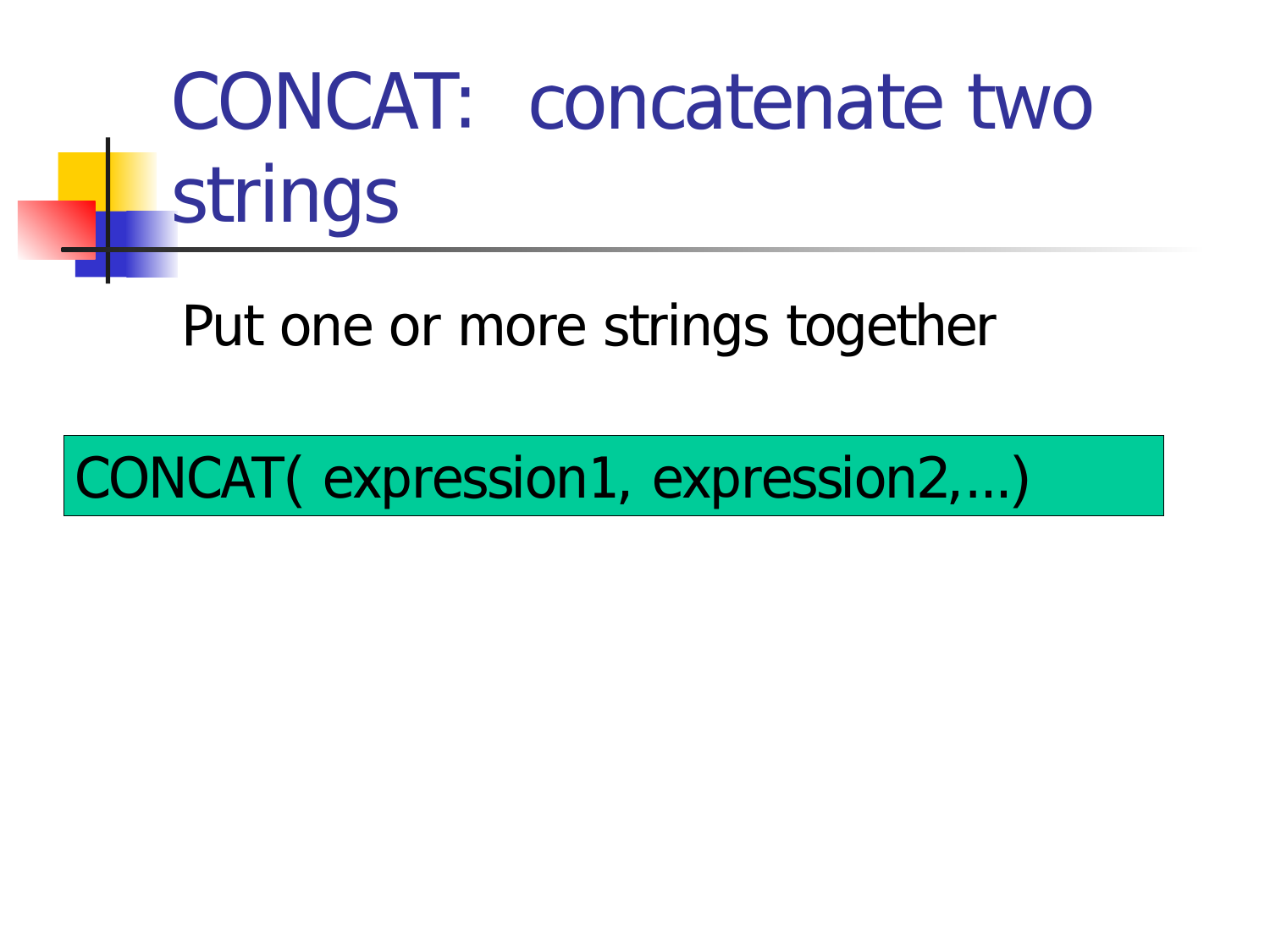

# CONCAT:  concatenate two strings
Put one or more strings together
CONCAT( expression1, expression2,…)